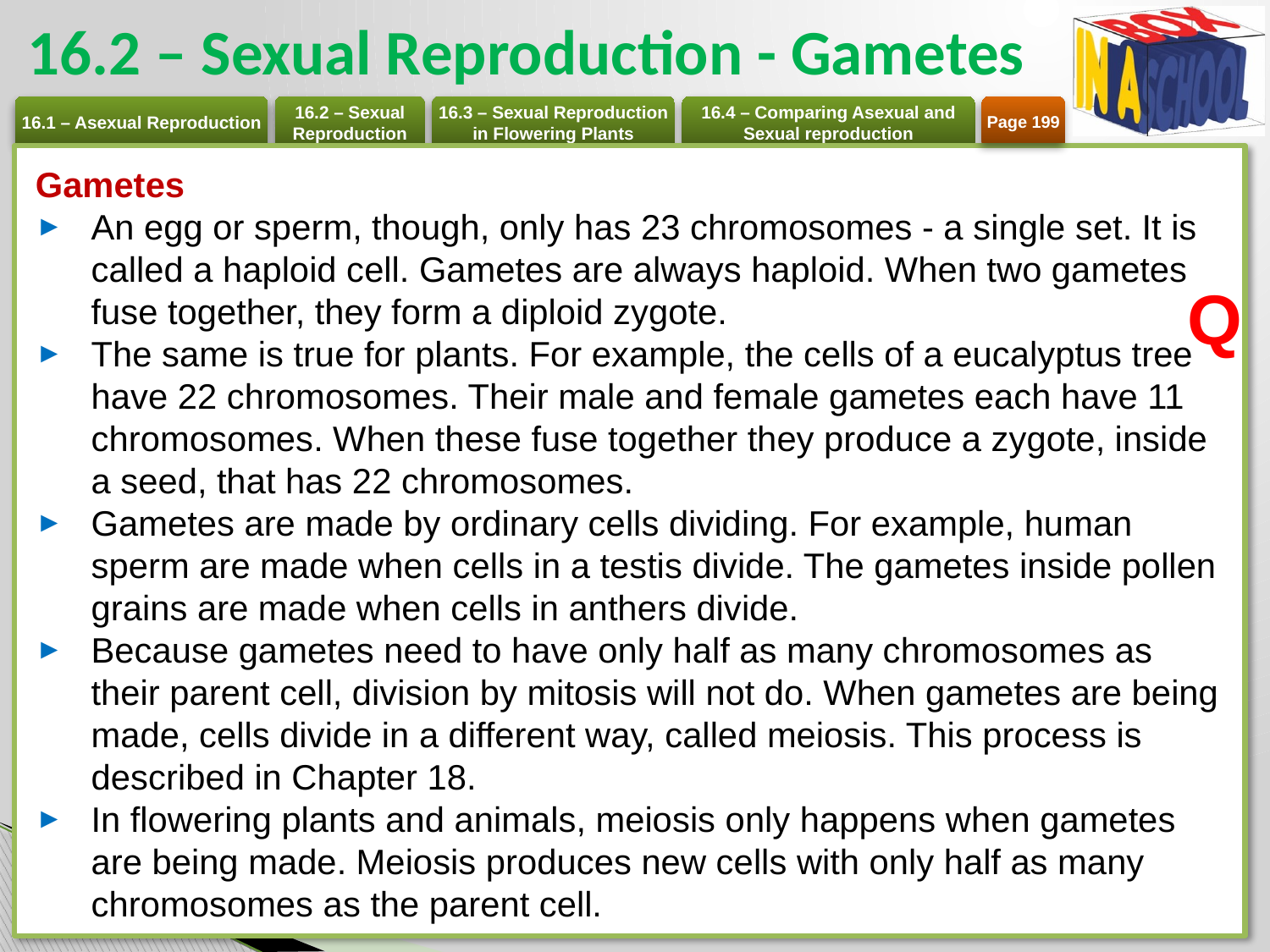

# 16.2 – Sexual Reproduction - Gametes
Page 199
Gametes
An egg or sperm, though, only has 23 chromosomes - a single set. It is called a haploid cell. Gametes are always haploid. When two gametes fuse together, they form a diploid zygote.
The same is true for plants. For example, the cells of a eucalyptus tree have 22 chromosomes. Their male and female gametes each have 11 chromosomes. When these fuse together they produce a zygote, inside a seed, that has 22 chromosomes.
Gametes are made by ordinary cells dividing. For example, human sperm are made when cells in a testis divide. The gametes inside pollen grains are made when cells in anthers divide.
Because gametes need to have only half as many chromosomes as their parent cell, division by mitosis will not do. When gametes are being made, cells divide in a different way, called meiosis. This process is described in Chapter 18.
In flowering plants and animals, meiosis only happens when gametes are being made. Meiosis produces new cells with only half as many chromosomes as the parent cell.
Q